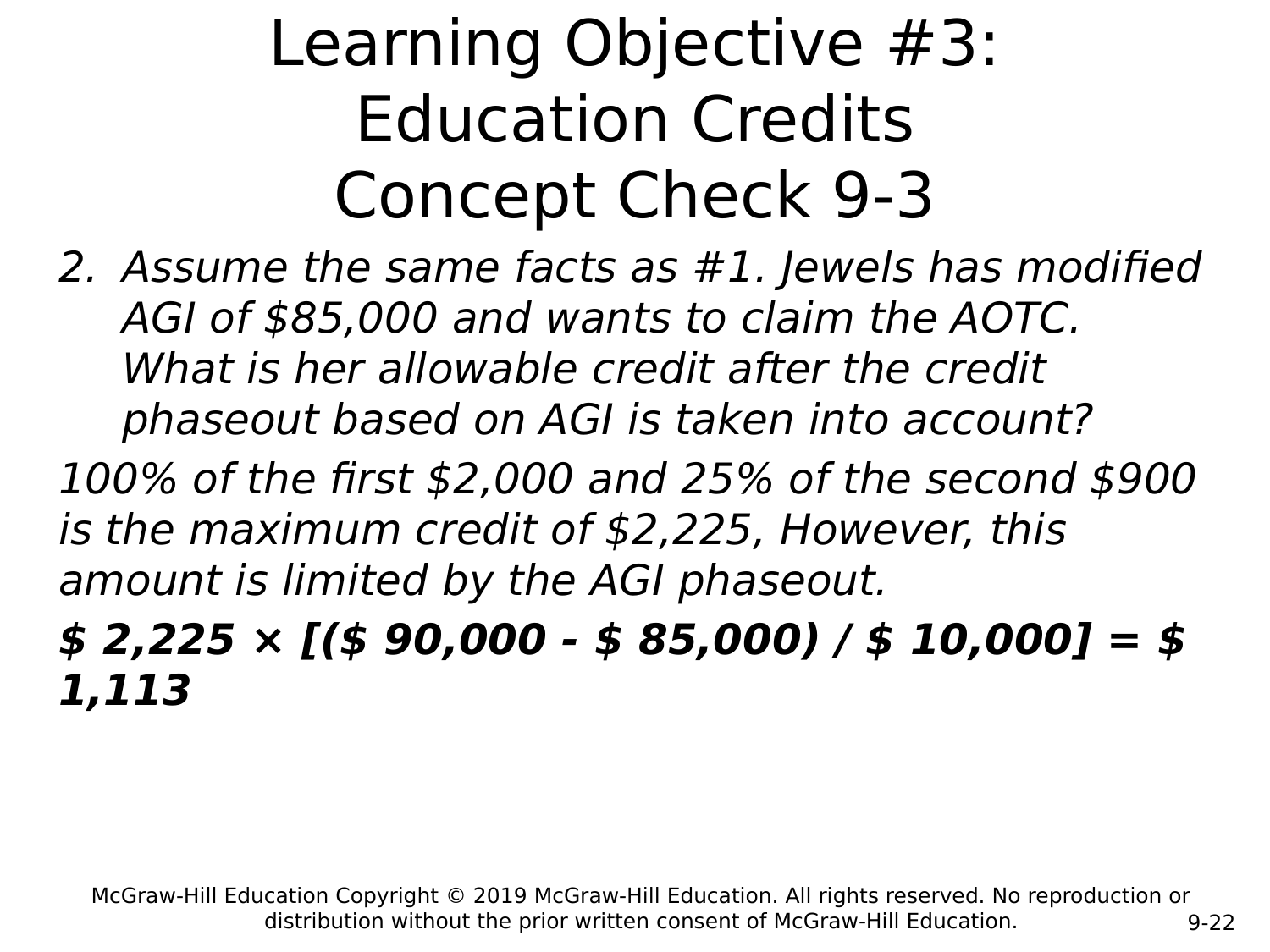

# Learning Objective #3: Education Credits Concept Check 9-3
Assume the same facts as #1. Jewels has modified AGI of $85,000 and wants to claim the AOTC.  What is her allowable credit after the credit phaseout based on AGI is taken into account?
100% of the first $2,000 and 25% of the second $900 is the maximum credit of $2,225, However, this amount is limited by the AGI phaseout.
$ 2,225 × [($ 90,000 - $ 85,000) / $ 10,000] = $ 1,113
McGraw-Hill Education Copyright © 2019 McGraw-Hill Education. All rights reserved. No reproduction or distribution without the prior written consent of McGraw-Hill Education.
9-22